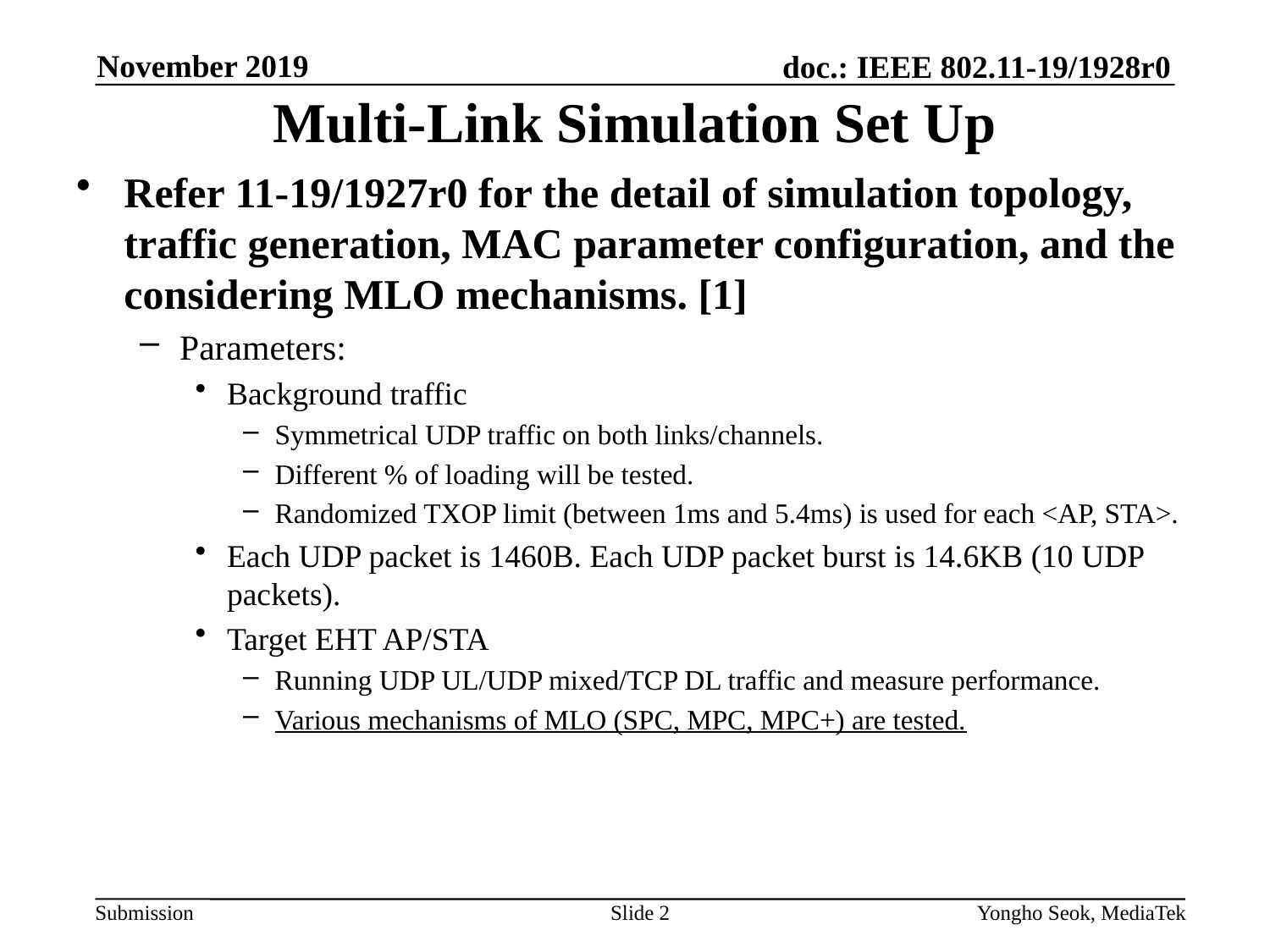

November 2019
# Multi-Link Simulation Set Up
Refer 11-19/1927r0 for the detail of simulation topology, traffic generation, MAC parameter configuration, and the considering MLO mechanisms. [1]
Parameters:
Background traffic
Symmetrical UDP traffic on both links/channels.
Different % of loading will be tested.
Randomized TXOP limit (between 1ms and 5.4ms) is used for each <AP, STA>.
Each UDP packet is 1460B. Each UDP packet burst is 14.6KB (10 UDP packets).
Target EHT AP/STA
Running UDP UL/UDP mixed/TCP DL traffic and measure performance.
Various mechanisms of MLO (SPC, MPC, MPC+) are tested.

Slide 2
Yongho Seok, MediaTek